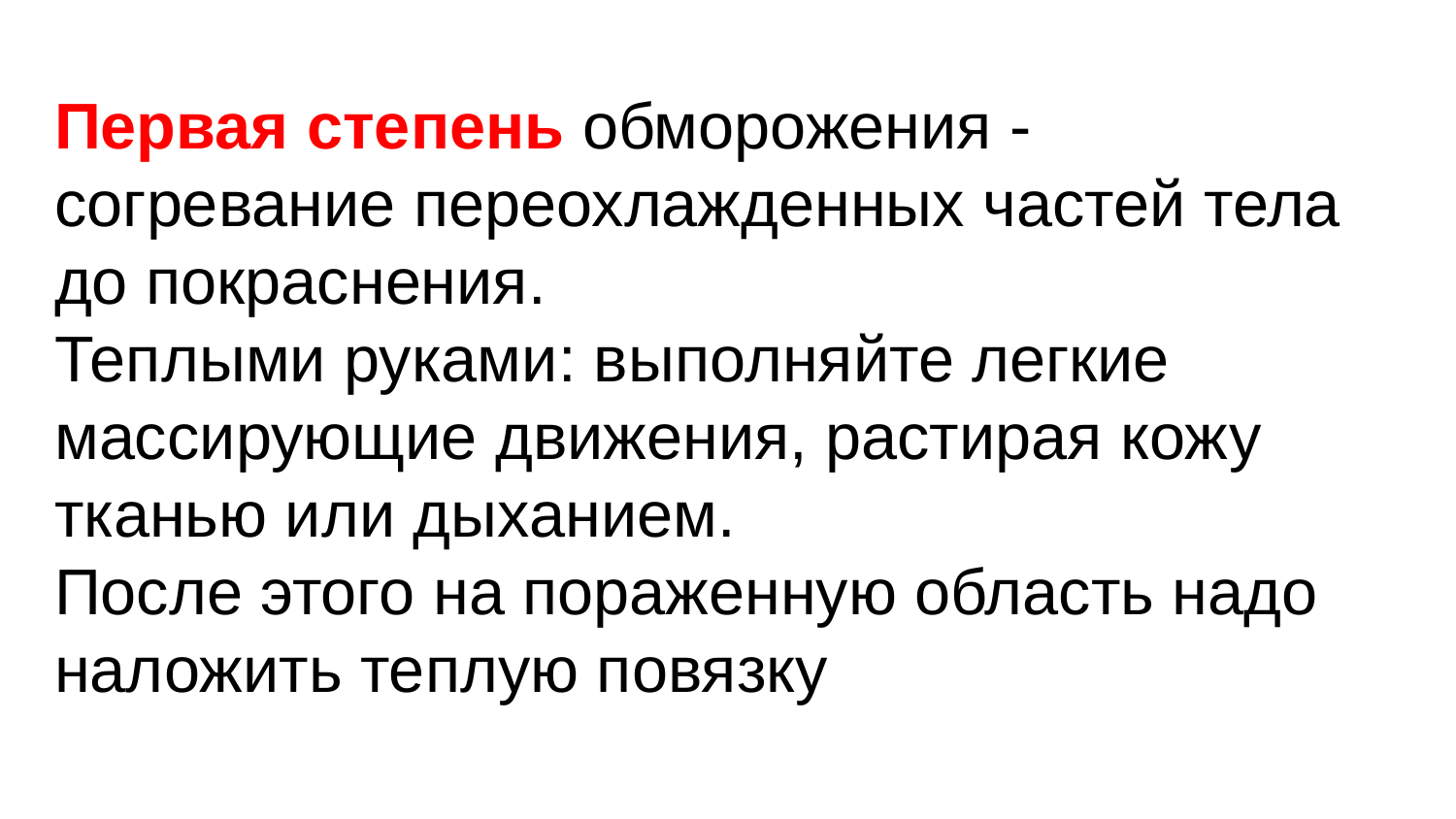

Первая степень обморожения -  согревание переохлажденных частей тела до покраснения.
Теплыми руками: выполняйте легкие массирующие движения, растирая кожу тканью или дыханием.
После этого на пораженную область надо наложить теплую повязку